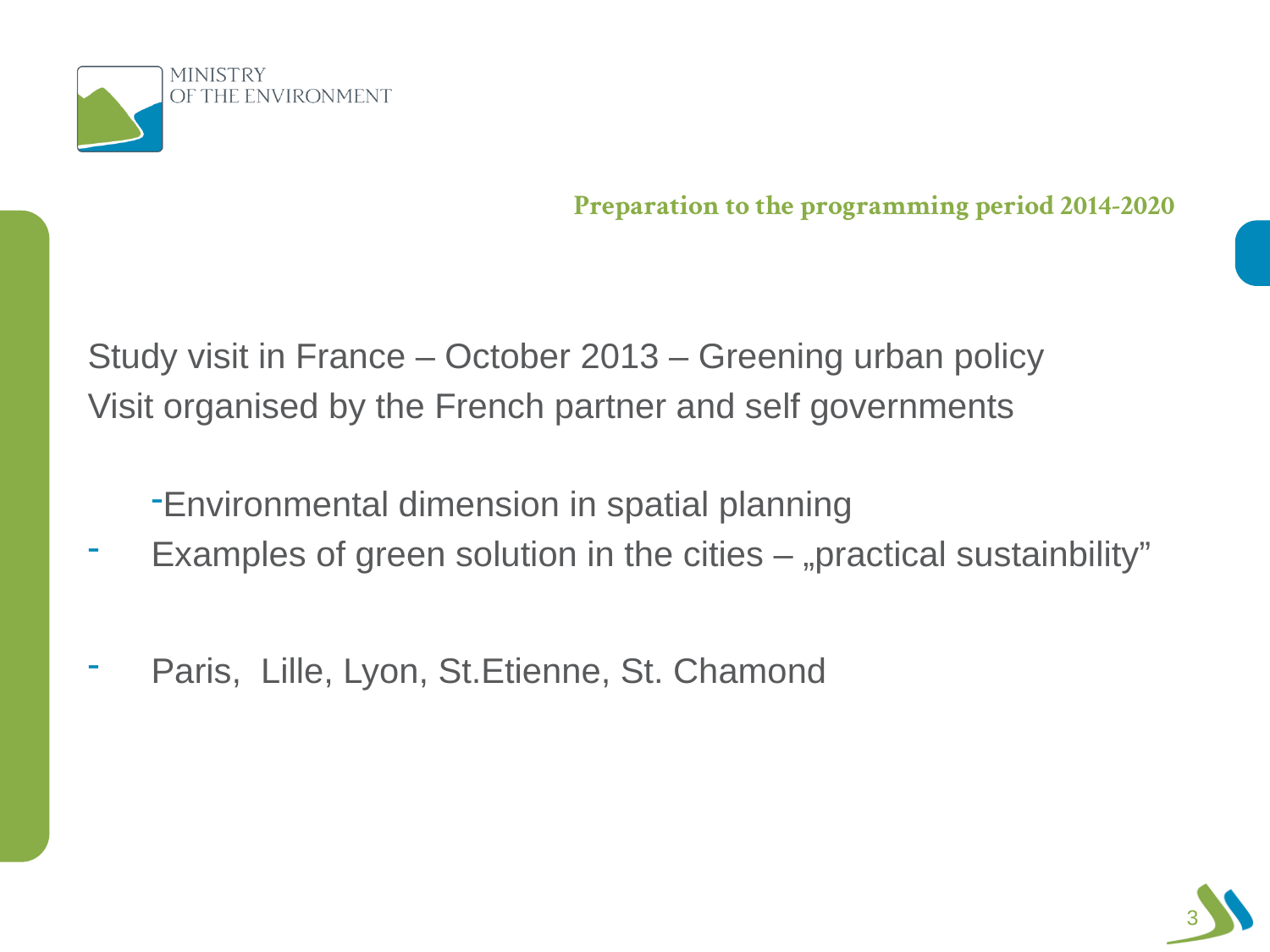

# Preparation to the programming period 2014-2020
Study visit in France – October 2013 – Greening urban policy
Visit organised by the French partner and self governments

Environmental dimension in spatial planning
Examples of green solution in the cities – „practical sustainbility”

Paris,  Lille, Lyon, St.Etienne, St. Chamond
3